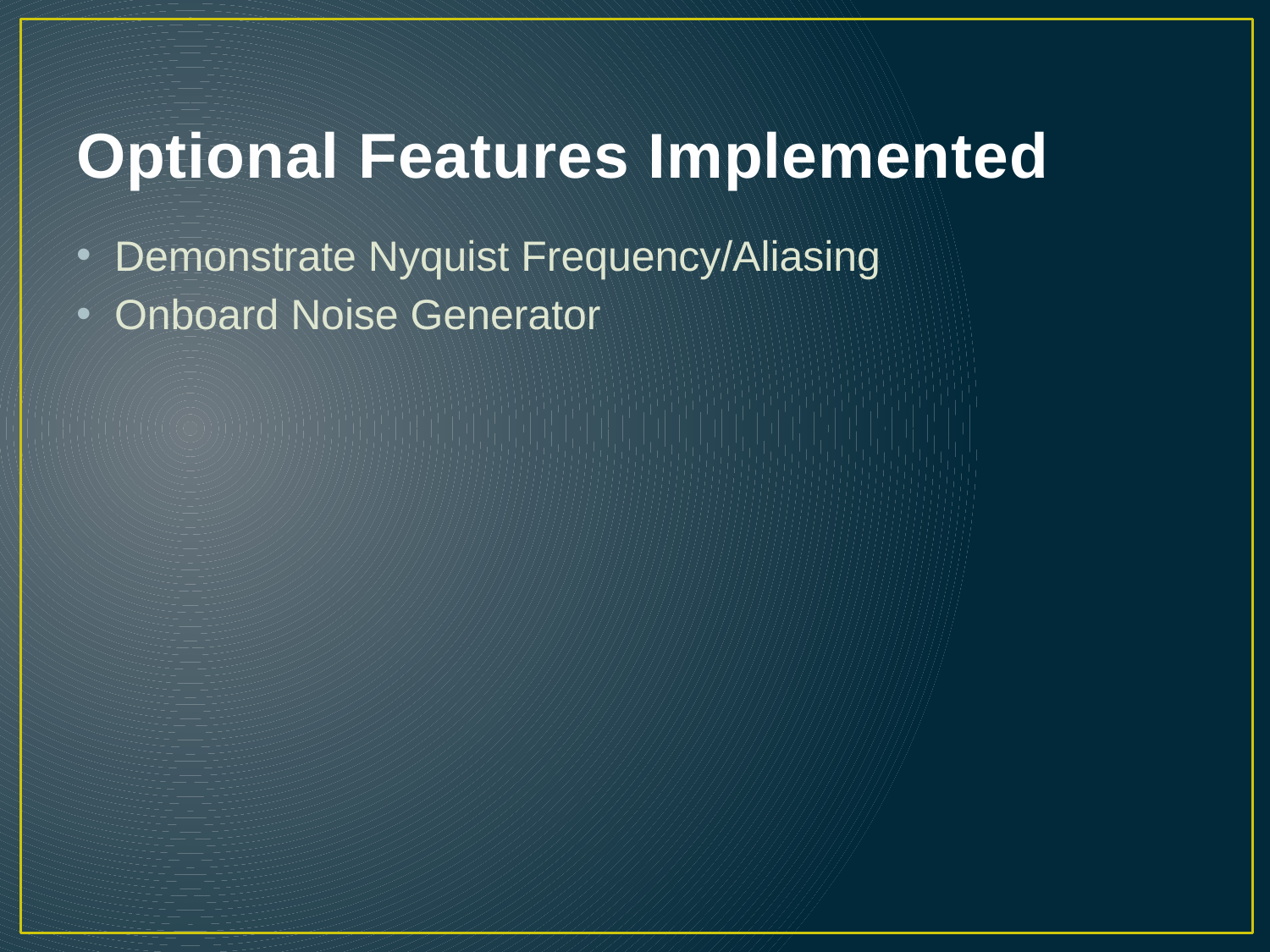

# Optional Features Implemented
Demonstrate Nyquist Frequency/Aliasing
Onboard Noise Generator